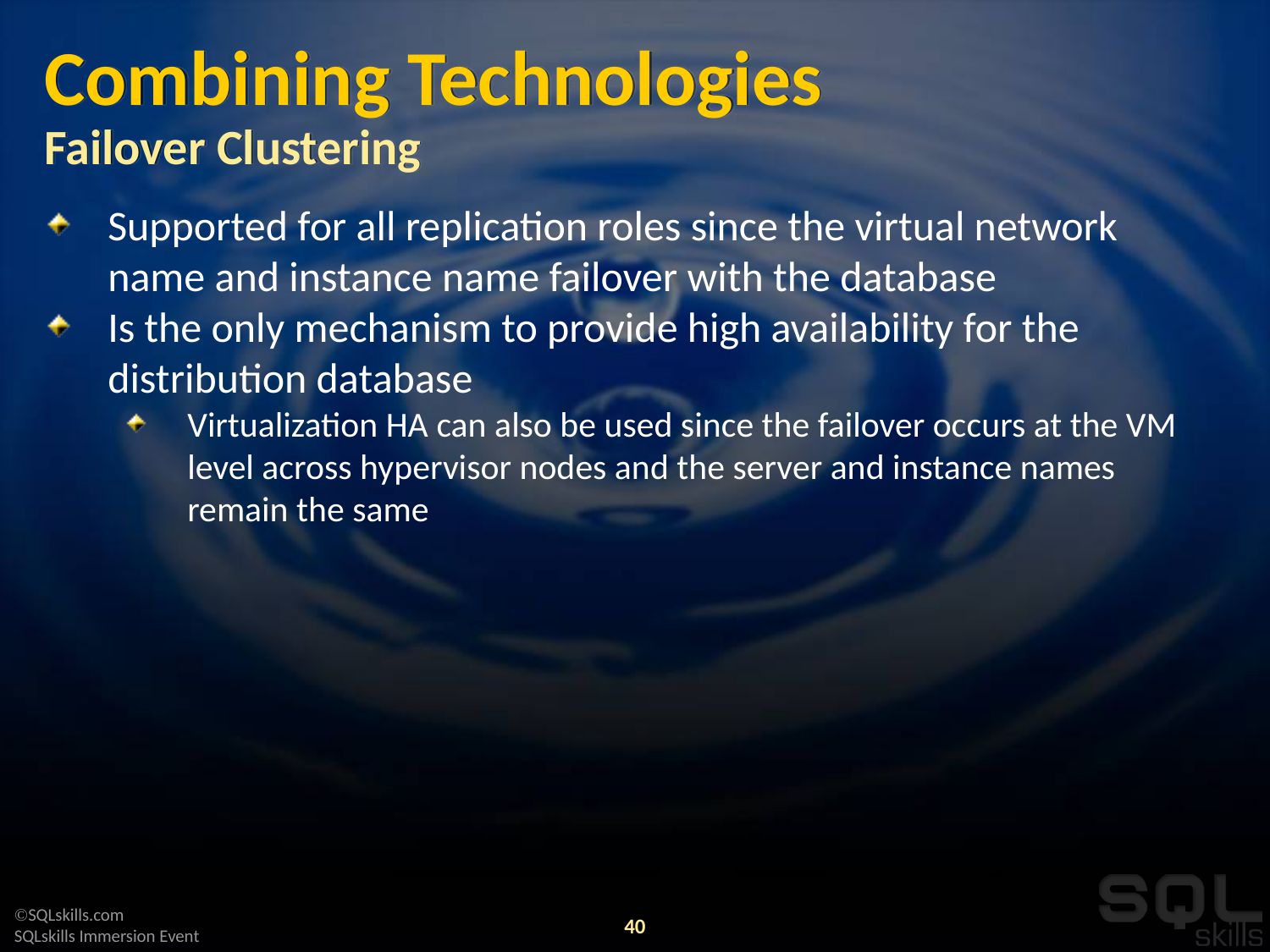

# Combining Technologies Failover Clustering
Supported for all replication roles since the virtual network name and instance name failover with the database
Is the only mechanism to provide high availability for the distribution database
Virtualization HA can also be used since the failover occurs at the VM level across hypervisor nodes and the server and instance names remain the same
40